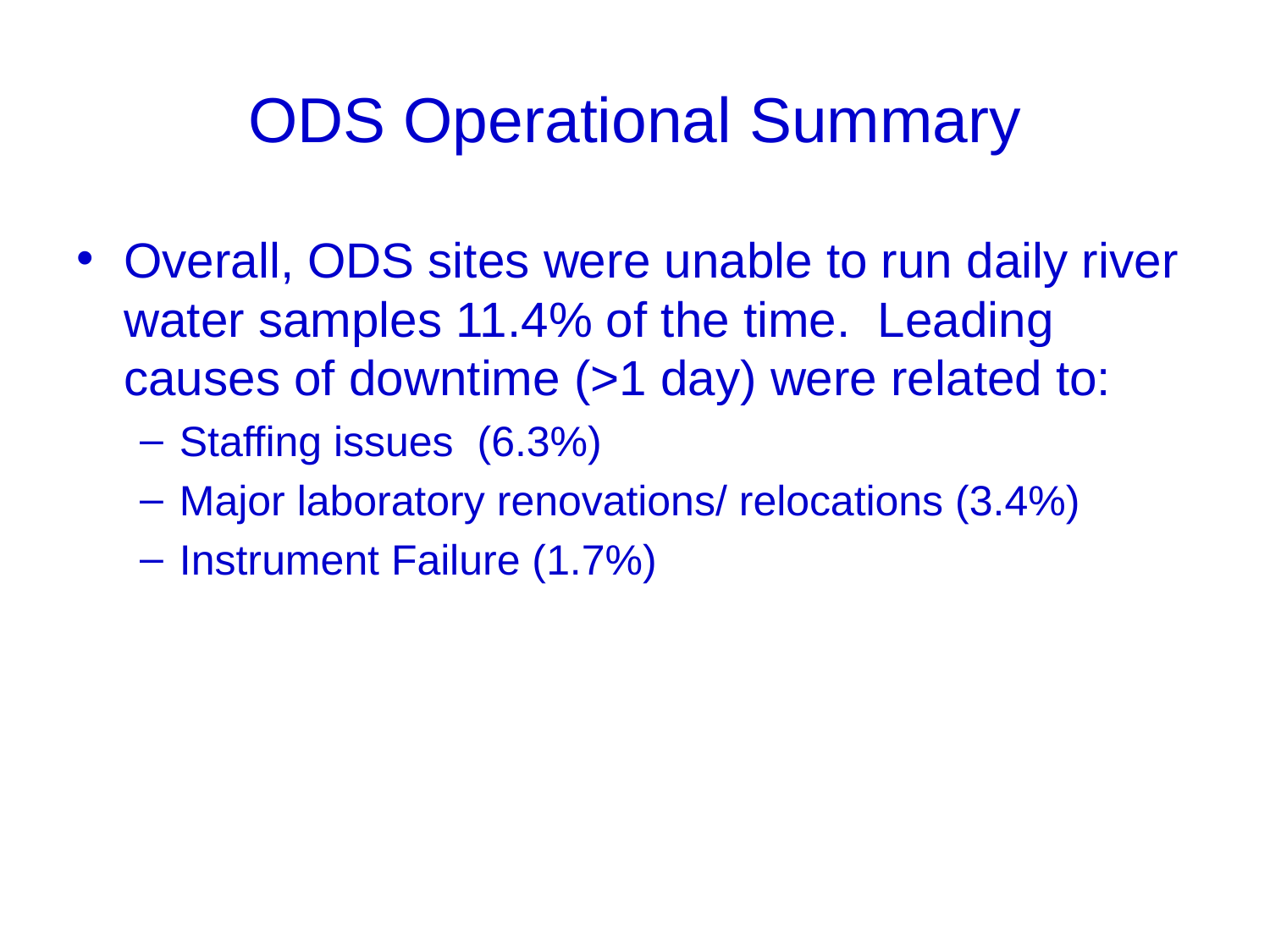

# ODS Operational Summary
Overall, ODS sites were unable to run daily river water samples 11.4% of the time.  Leading causes of downtime (>1 day) were related to:
Staffing issues  (6.3%)
Major laboratory renovations/ relocations (3.4%)
Instrument Failure (1.7%)